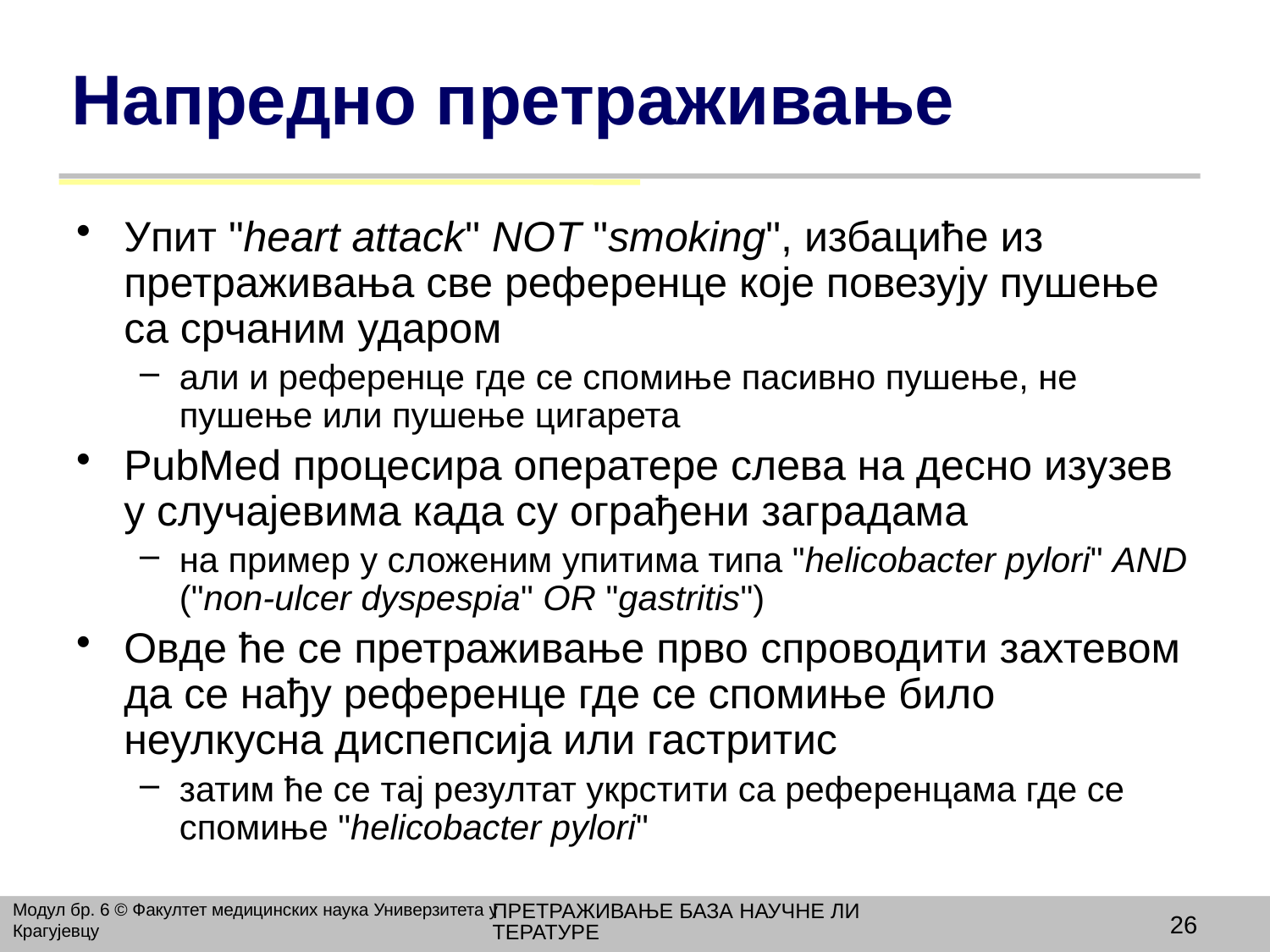

# Напредно претраживање
Упит "heart attack" NOT "smoking", избациће из претраживања све референце које повезују пушење са срчаним ударом
али и референце где се спомиње пасивно пушење, не пушење или пушење цигарета
PubMed процесира оператере слева на десно изузев у случајевима када су ограђени заградама
на пример у сложеним упитима типа "helicobacter pylori" AND ("non-ulcer dyspespia" OR "gastritis")
Овде ће се претраживање прво спроводити захтевом да се нађу референце где се спомиње било неулкусна диспепсија или гастритис
затим ће се тај резултат укрстити са референцама где се спомиње "helicobacter pylori"
ПРЕТРАЖИВАЊЕ БАЗА НАУЧНЕ ЛИТЕРАТУРЕ
Модул бр. 6 © Факултет медицинских наука Универзитета у Крагујевцу
26